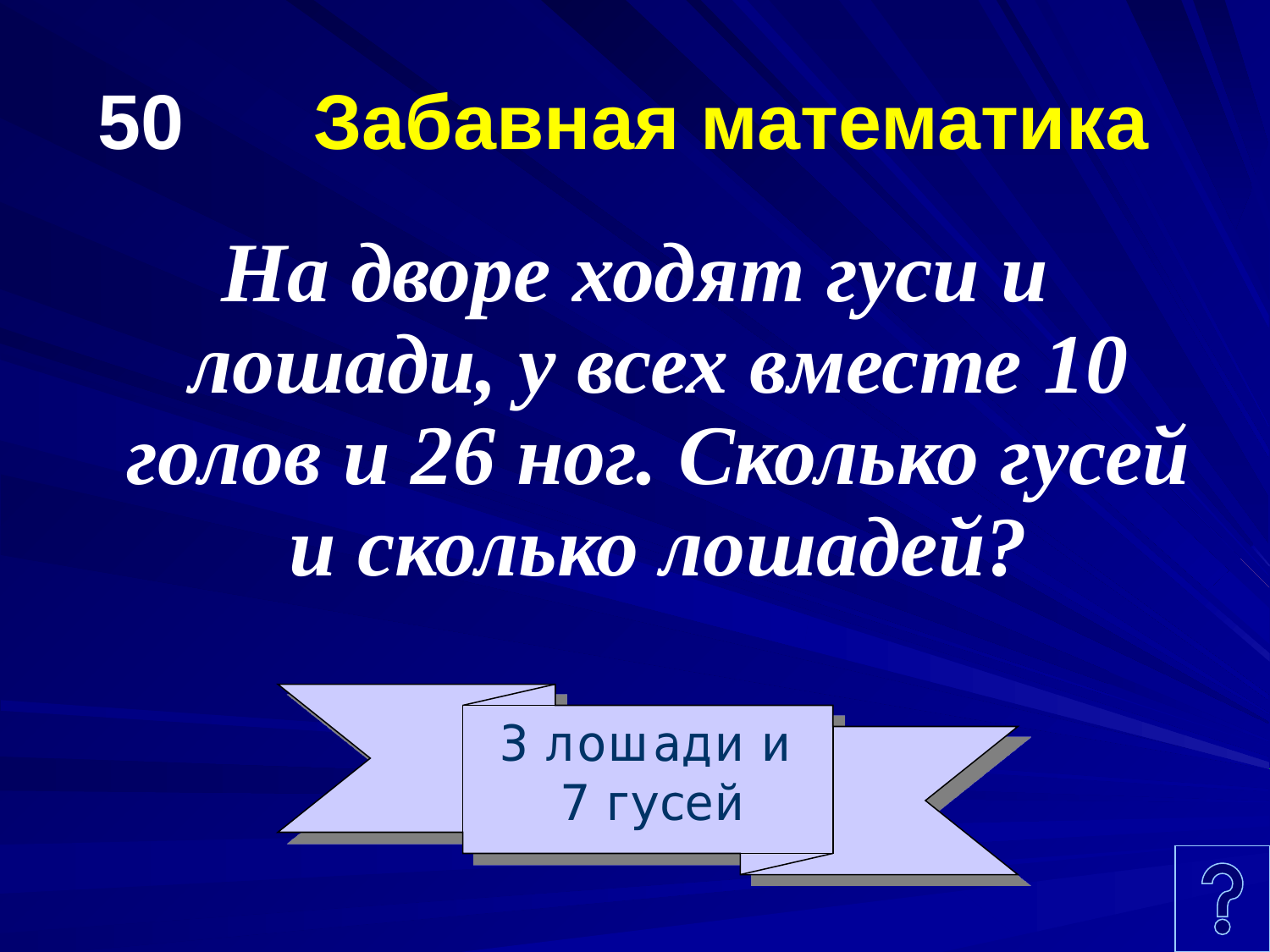

# 50      Забавная математика
На дворе ходят гуси и лошади, у всех вместе 10 голов и 26 ног. Сколько гусей и сколько лошадей?
3 лошади и
 7 гусей